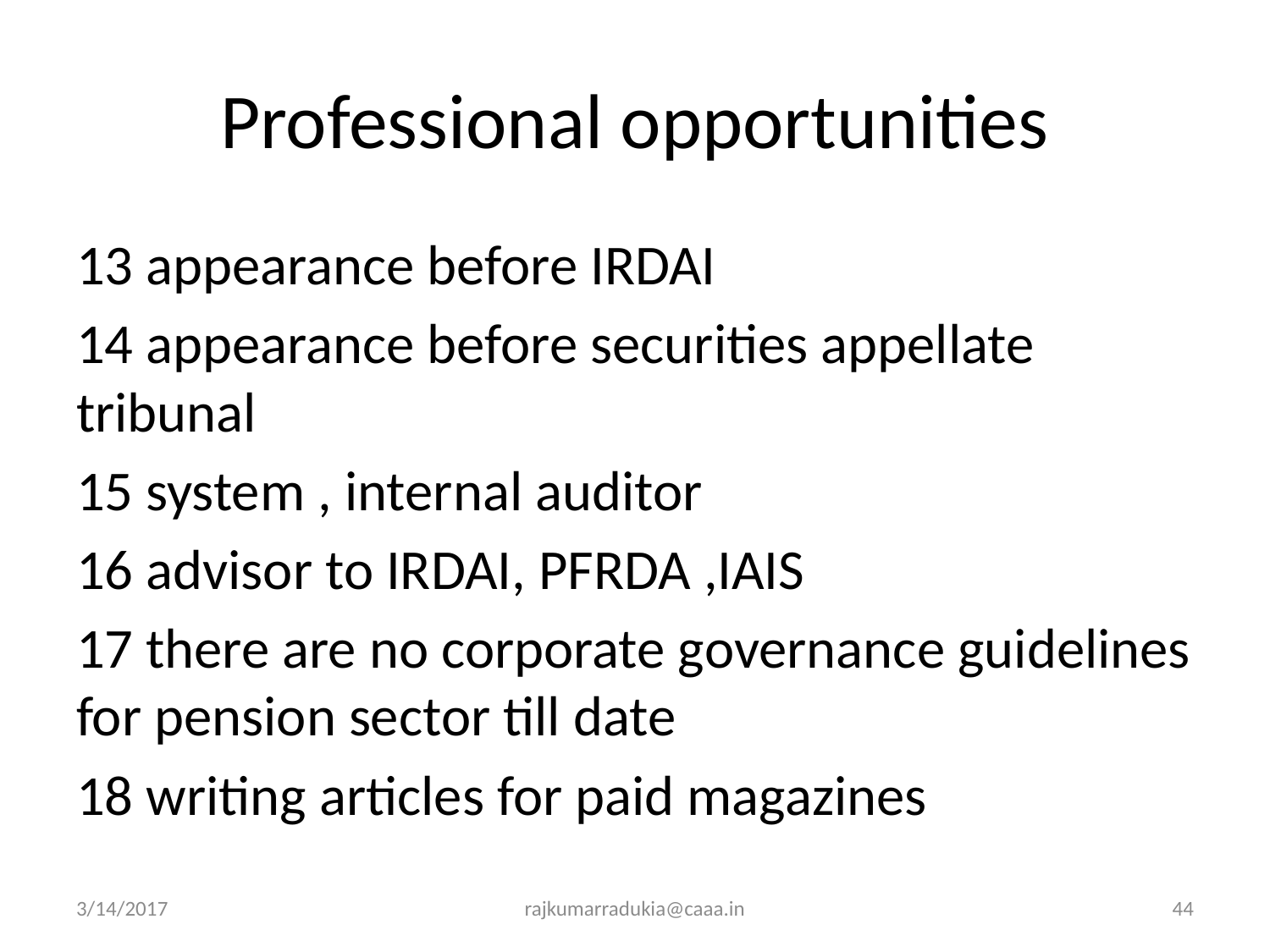

# Professional opportunities
13 appearance before IRDAI
14 appearance before securities appellate tribunal
15 system , internal auditor
16 advisor to IRDAI, PFRDA ,IAIS
17 there are no corporate governance guidelines for pension sector till date
18 writing articles for paid magazines
3/14/2017
rajkumarradukia@caaa.in
44